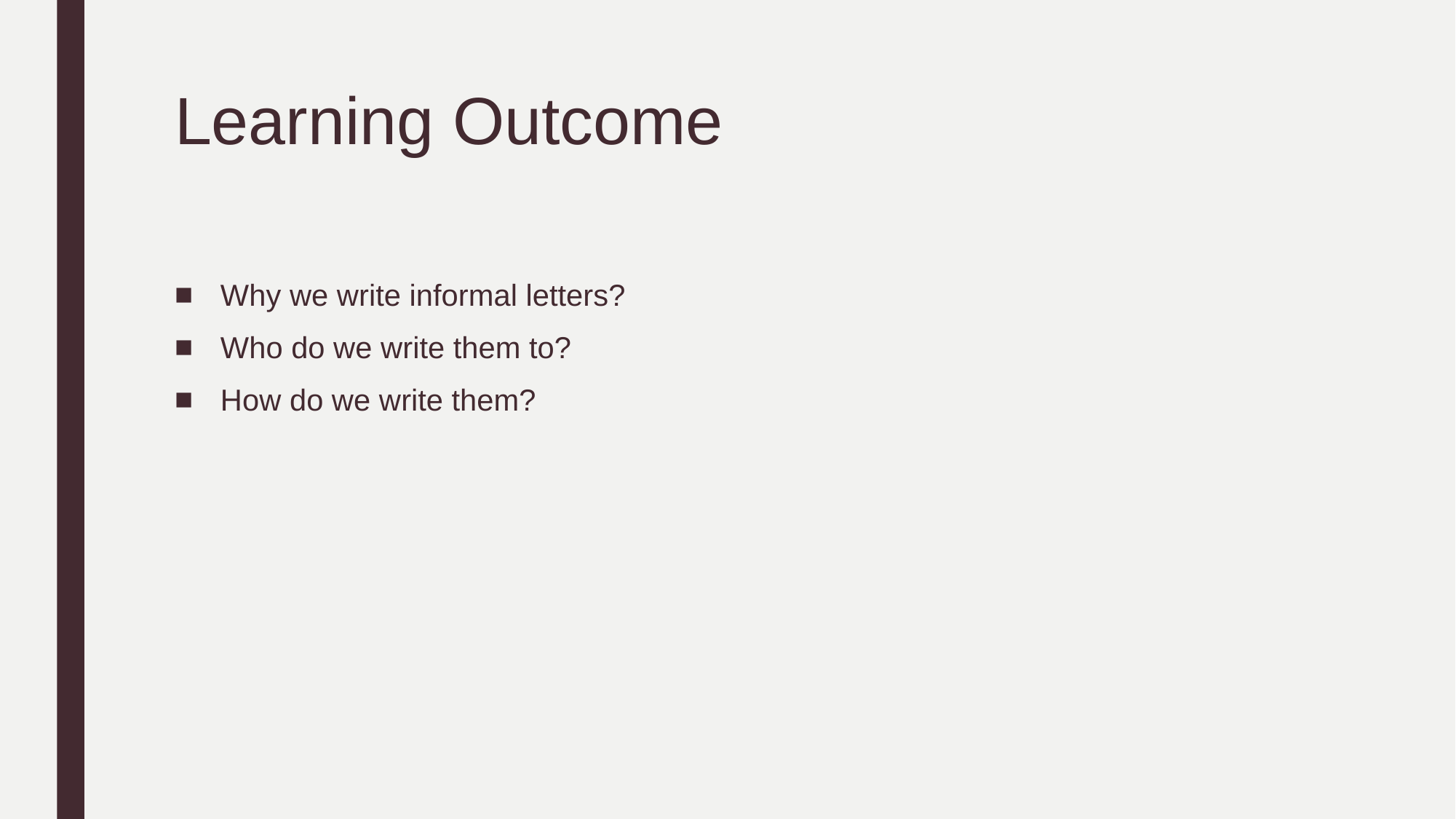

# Learning Outcome
Why we write informal letters?
Who do we write them to?
How do we write them?